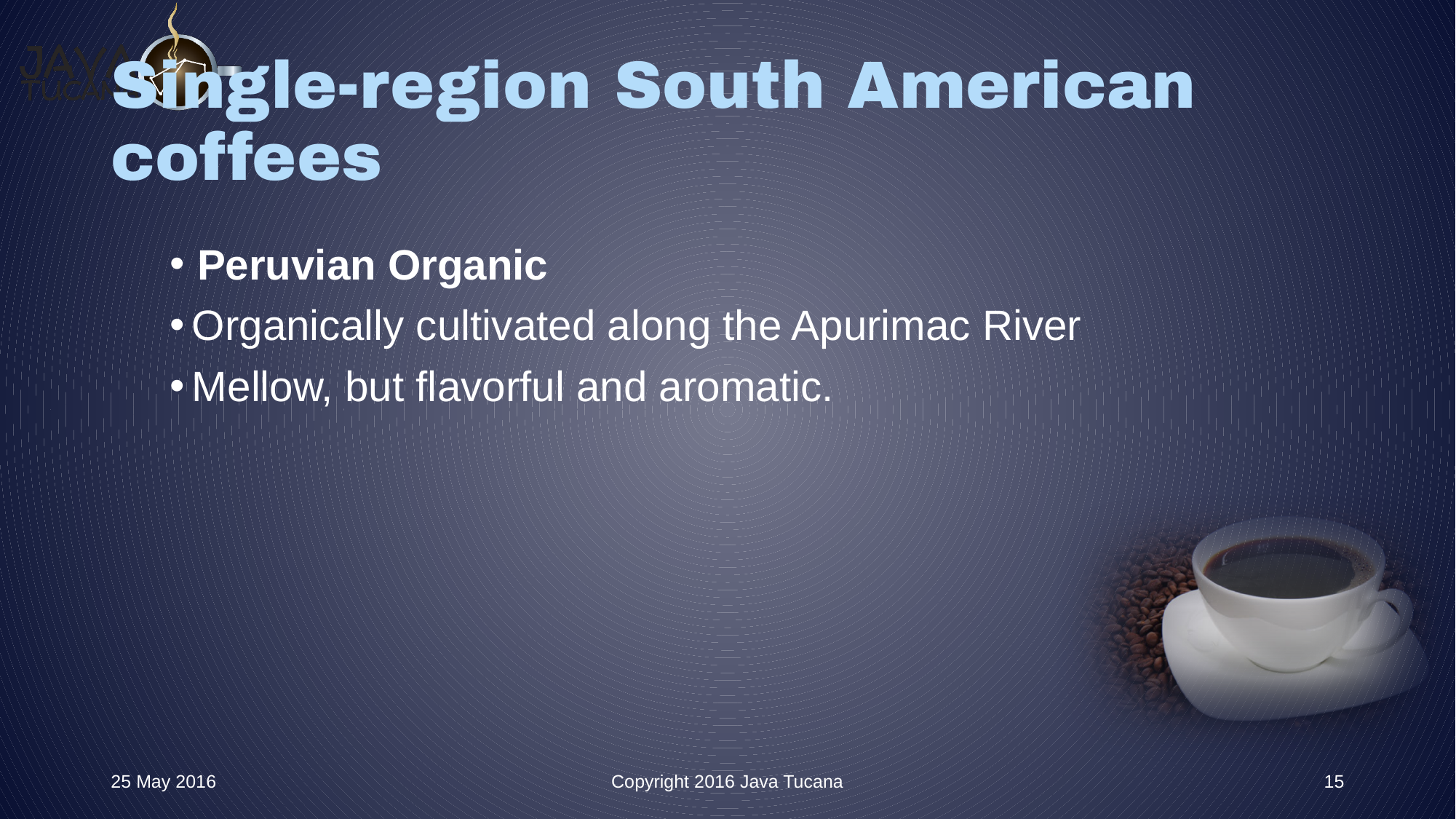

# Single-region South American coffees
Peruvian Organic
Organically cultivated along the Apurimac River
Mellow, but flavorful and aromatic.

25 May 2016
Copyright 2016 Java Tucana
15